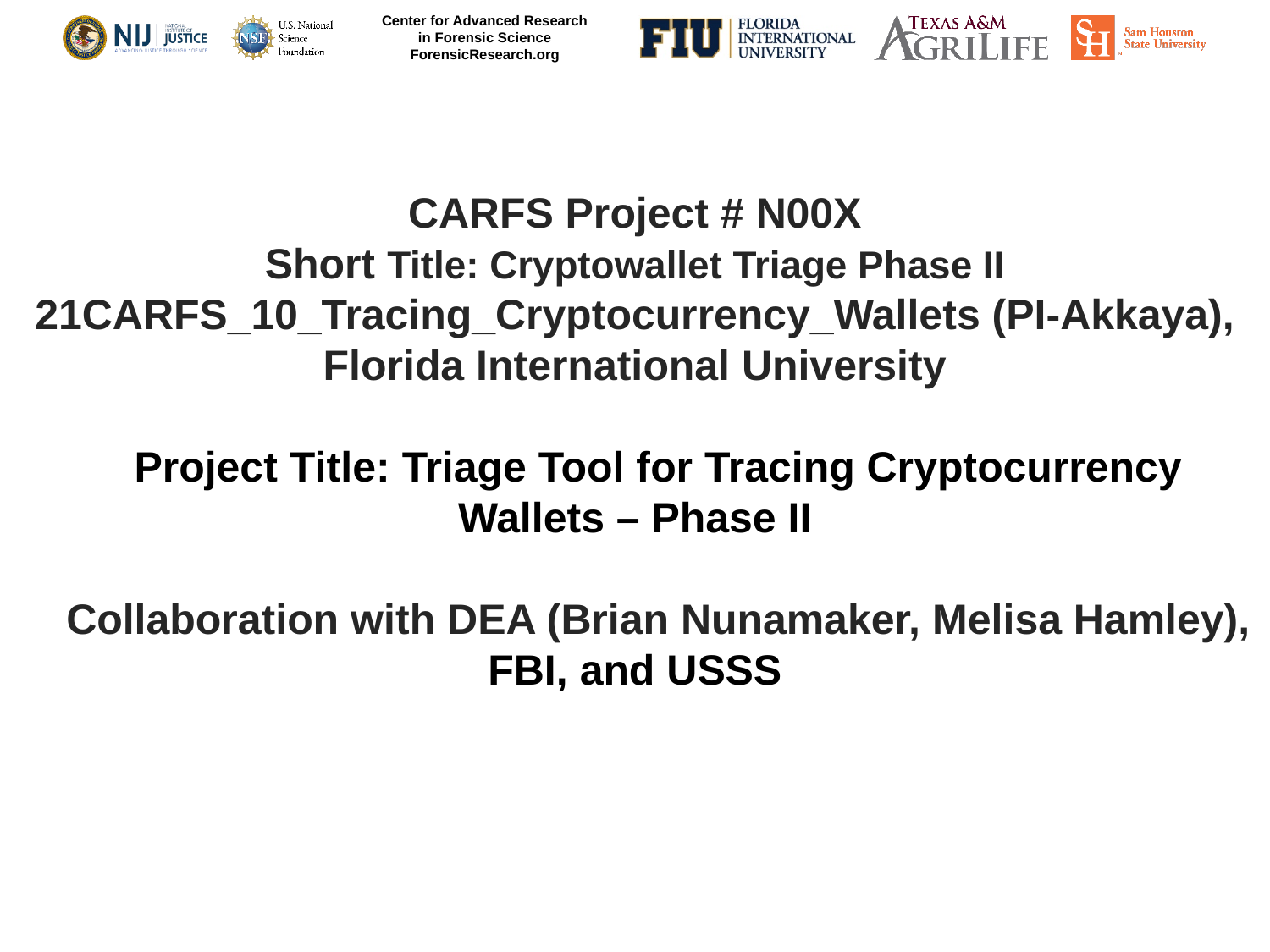

# CARFS Project # N00X Short Title: Cryptowallet Triage Phase II 21CARFS_10_Tracing_Cryptocurrency_Wallets (PI-Akkaya), Florida International University Project Title: Triage Tool for Tracing Cryptocurrency Wallets – Phase II Collaboration with DEA (Brian Nunamaker, Melisa Hamley), FBI, and USSS